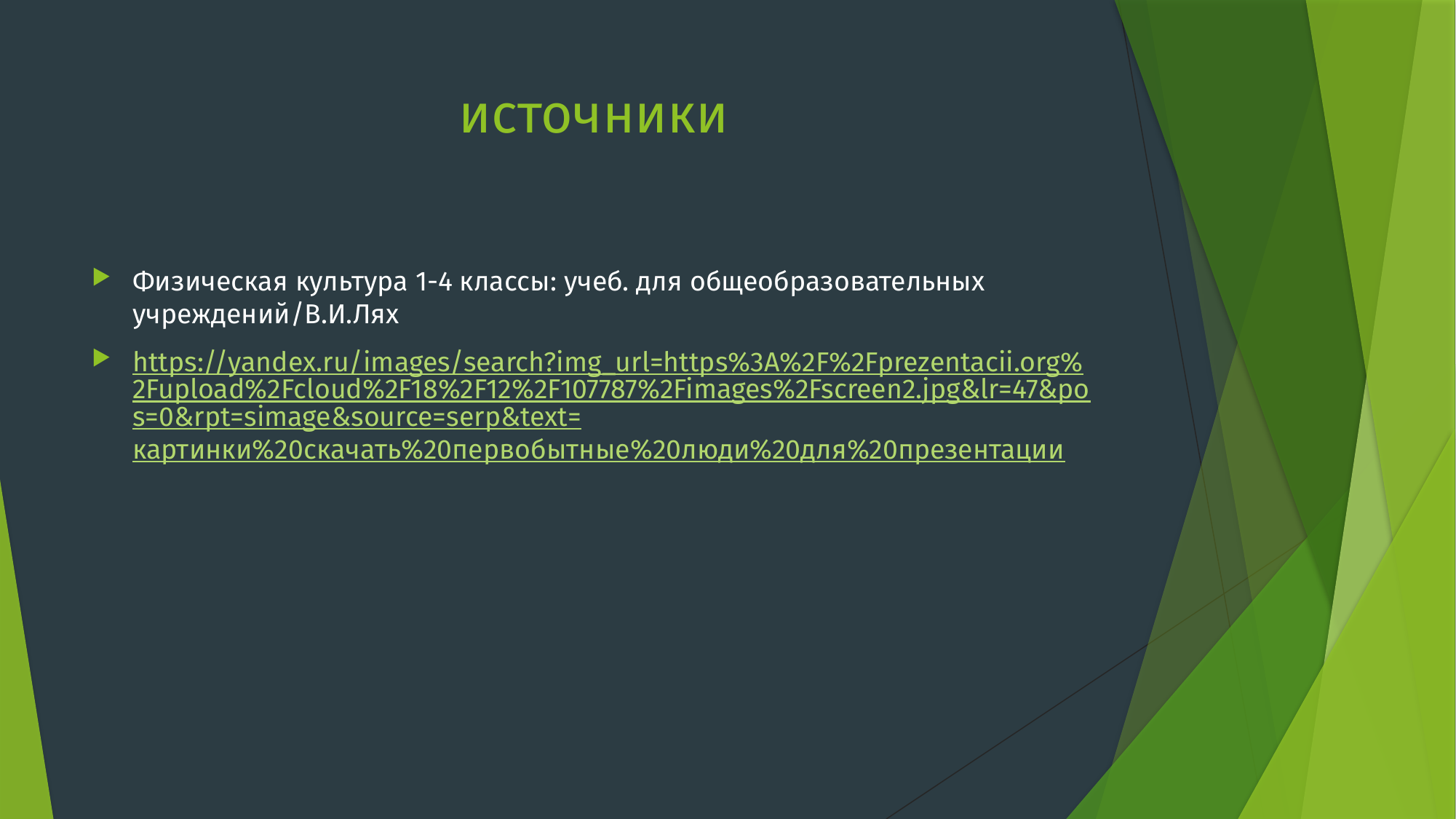

# источники
Физическая культура 1-4 классы: учеб. для общеобразовательных учреждений/В.И.Лях
https://yandex.ru/images/search?img_url=https%3A%2F%2Fprezentacii.org%2Fupload%2Fcloud%2F18%2F12%2F107787%2Fimages%2Fscreen2.jpg&lr=47&pos=0&rpt=simage&source=serp&text=картинки%20скачать%20первобытные%20люди%20для%20презентации